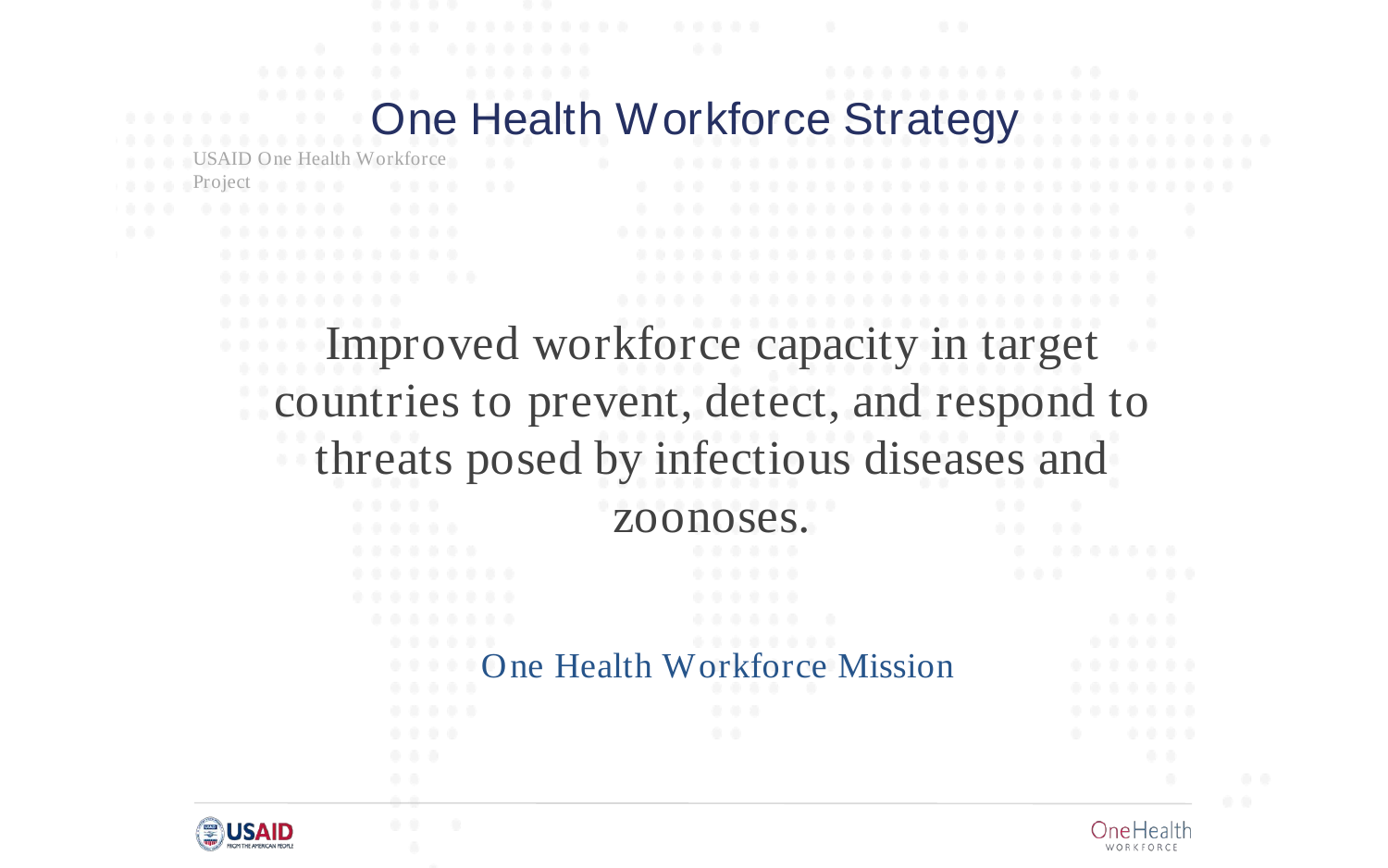

# One Health Workforce Strategy
USAID One Health Workforce Project
Improved workforce capacity in target countries to prevent, detect, and respond to threats posed by infectious diseases and zoonoses.

One Health Workforce Mission